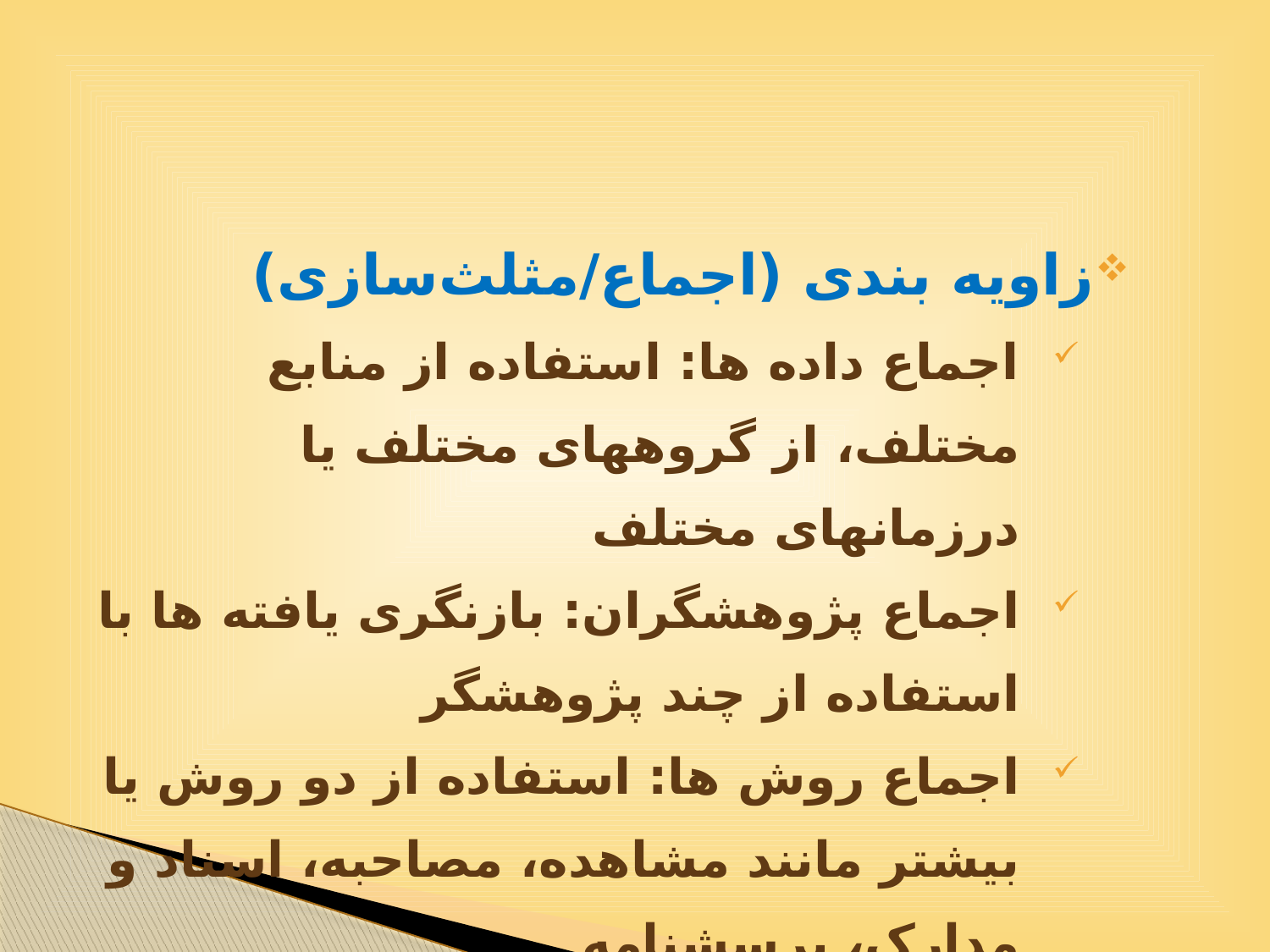

#
زاویه بندی (اجماع/مثلث‌سازی)
اجماع داده ها: استفاده از منابع مختلف، از گروههای مختلف یا درزمانهای مختلف
اجماع پژوهشگران: بازنگری یافته ها با استفاده از چند پژوهشگر
اجماع روش ها: استفاده از دو روش یا بیشتر مانند مشاهده، مصاحبه، اسناد و مدارک، پرسشنامه